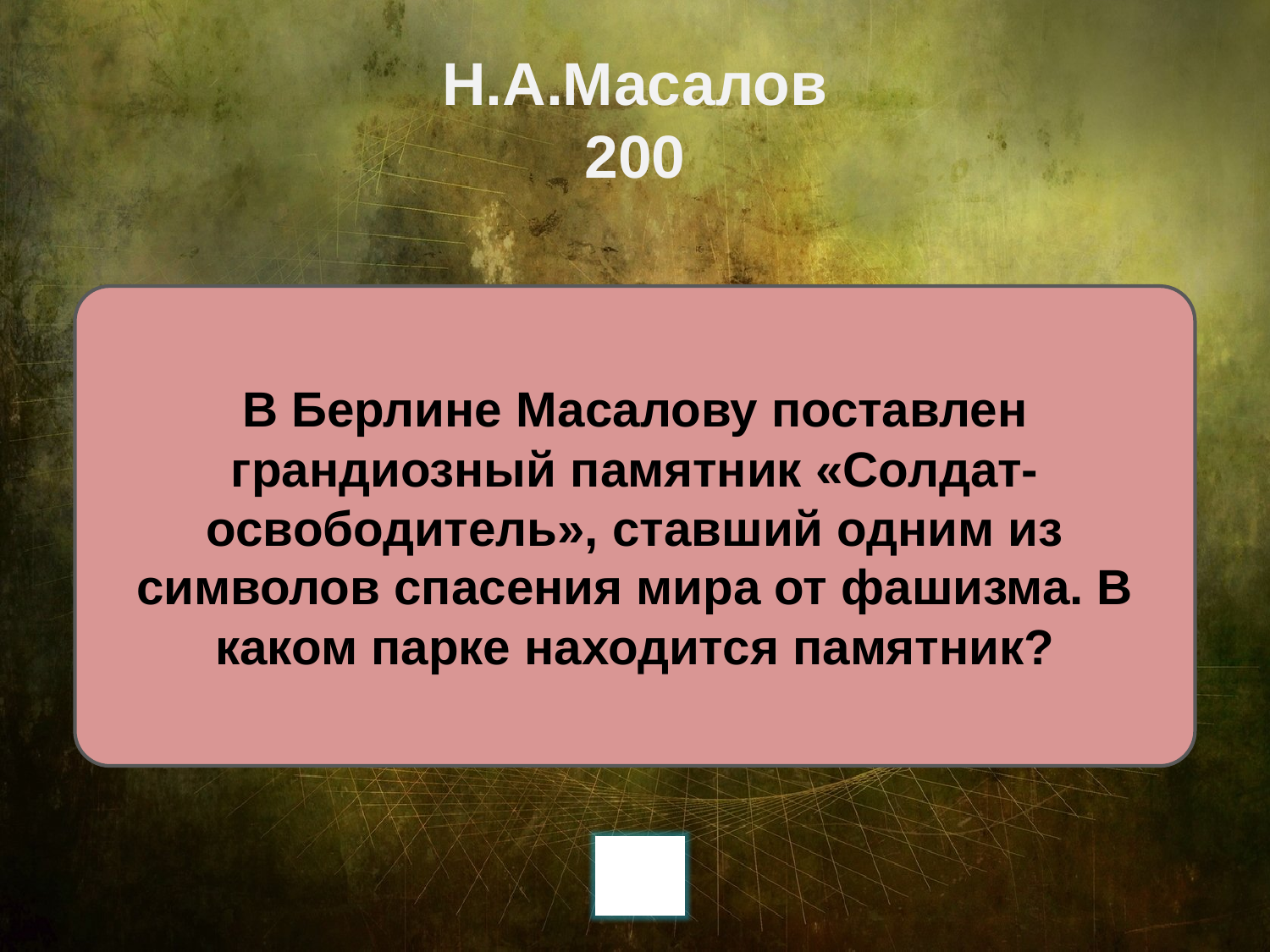

# Н.А.Масалов 200
В Берлине Масалову поставлен грандиозный памятник «Солдат-освободитель», ставший одним из символов спасения мира от фашизма. В каком парке находится памятник?